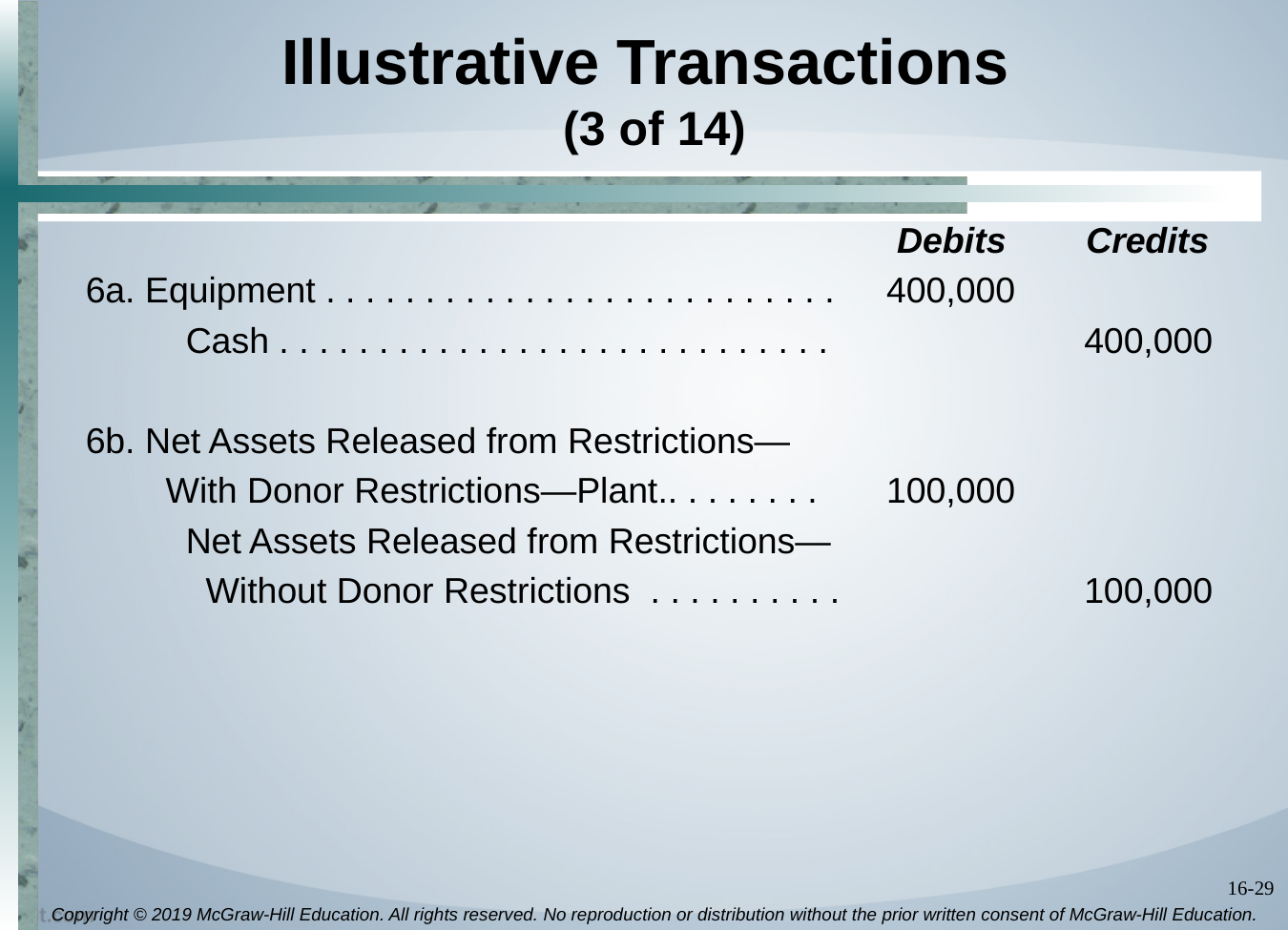

# Illustrative Transactions (3 of 14)
                                                                                 Debits        Credits
6a. Equipment . . . . . . . . . . . . . . . . . . . . . . . . . .	400,000
          Cash . . . . . . . . . . . . . . . . . . . . . . . . . . . .	400,000

6b. Net Assets Released from Restrictions—
        With Donor Restrictions—Plant.. . . . . . . .	100,000
          Net Assets Released from Restrictions—
            Without Donor Restrictions  . . . . . . . . . .	100,000